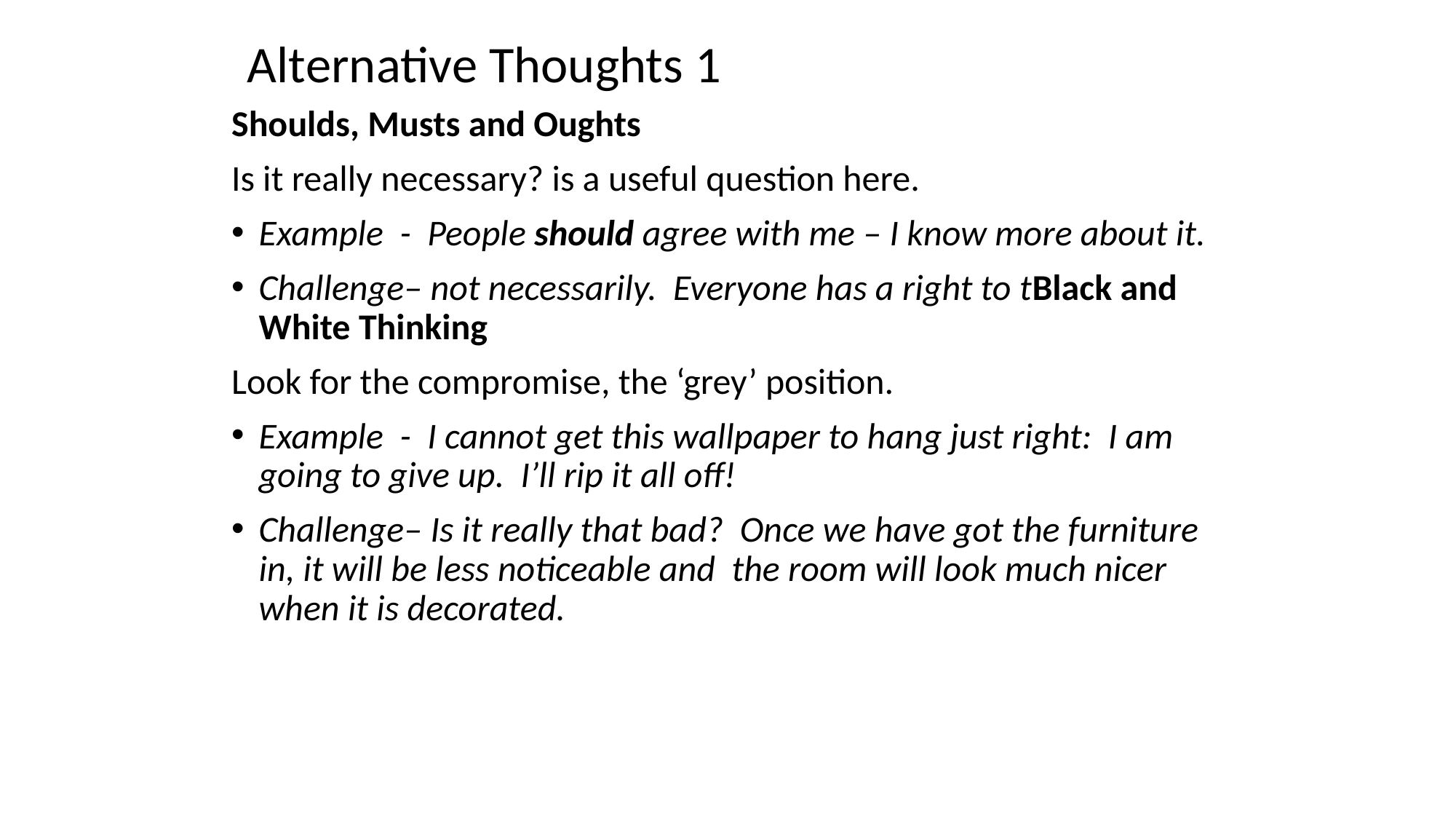

# Alternative Thoughts 1
Shoulds, Musts and Oughts
Is it really necessary? is a useful question here.
Example  -  People should agree with me – I know more about it.
Challenge– not necessarily.  Everyone has a right to tBlack and White Thinking
Look for the compromise, the ‘grey’ position.
Example  -  I cannot get this wallpaper to hang just right:  I am going to give up.  I’ll rip it all off!
Challenge– Is it really that bad?  Once we have got the furniture in, it will be less noticeable and  the room will look much nicer when it is decorated.